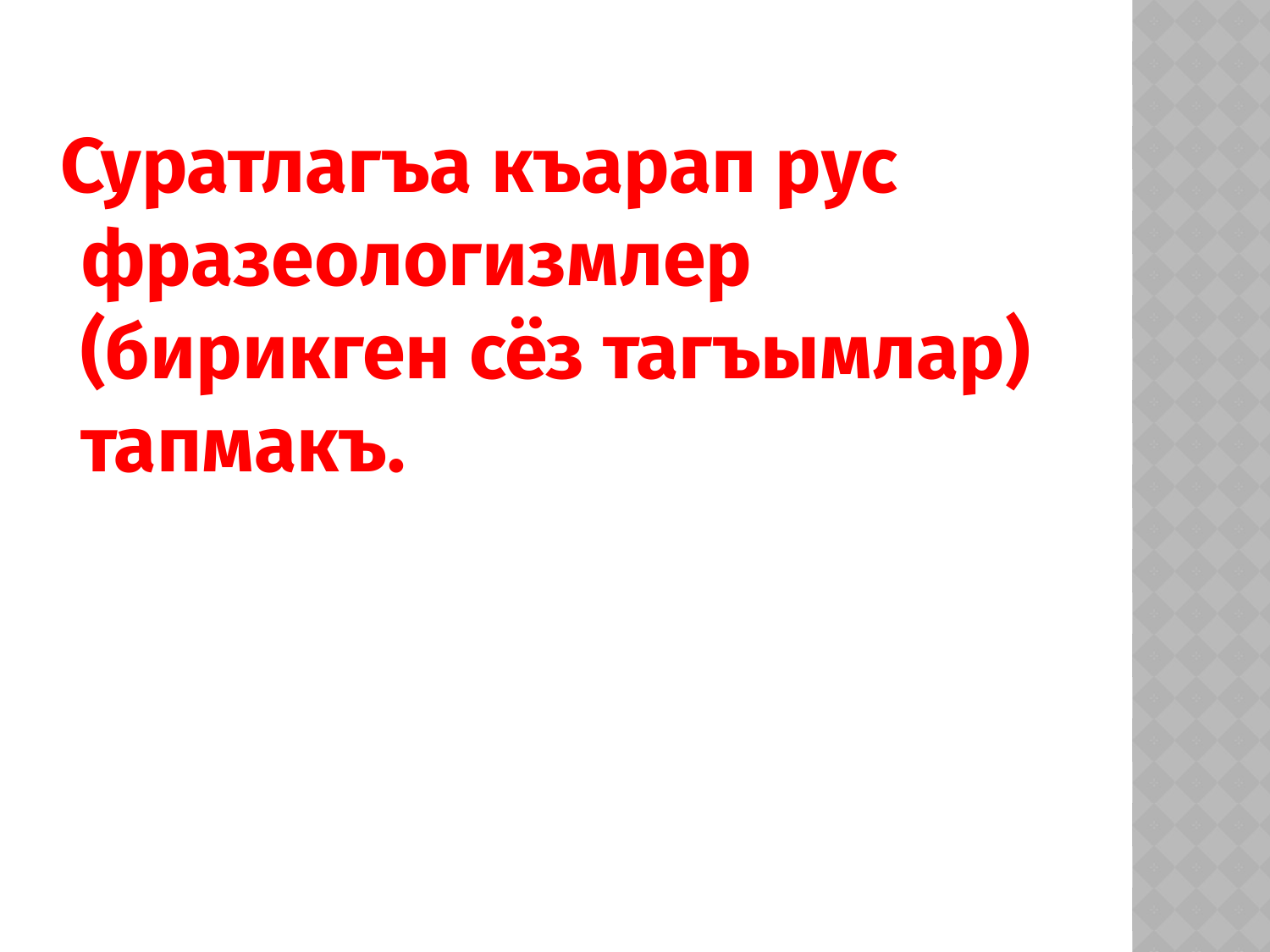

Суратлагъа къарап рус фразеологизмлер (бирикген сёз тагъымлар) тапмакъ.